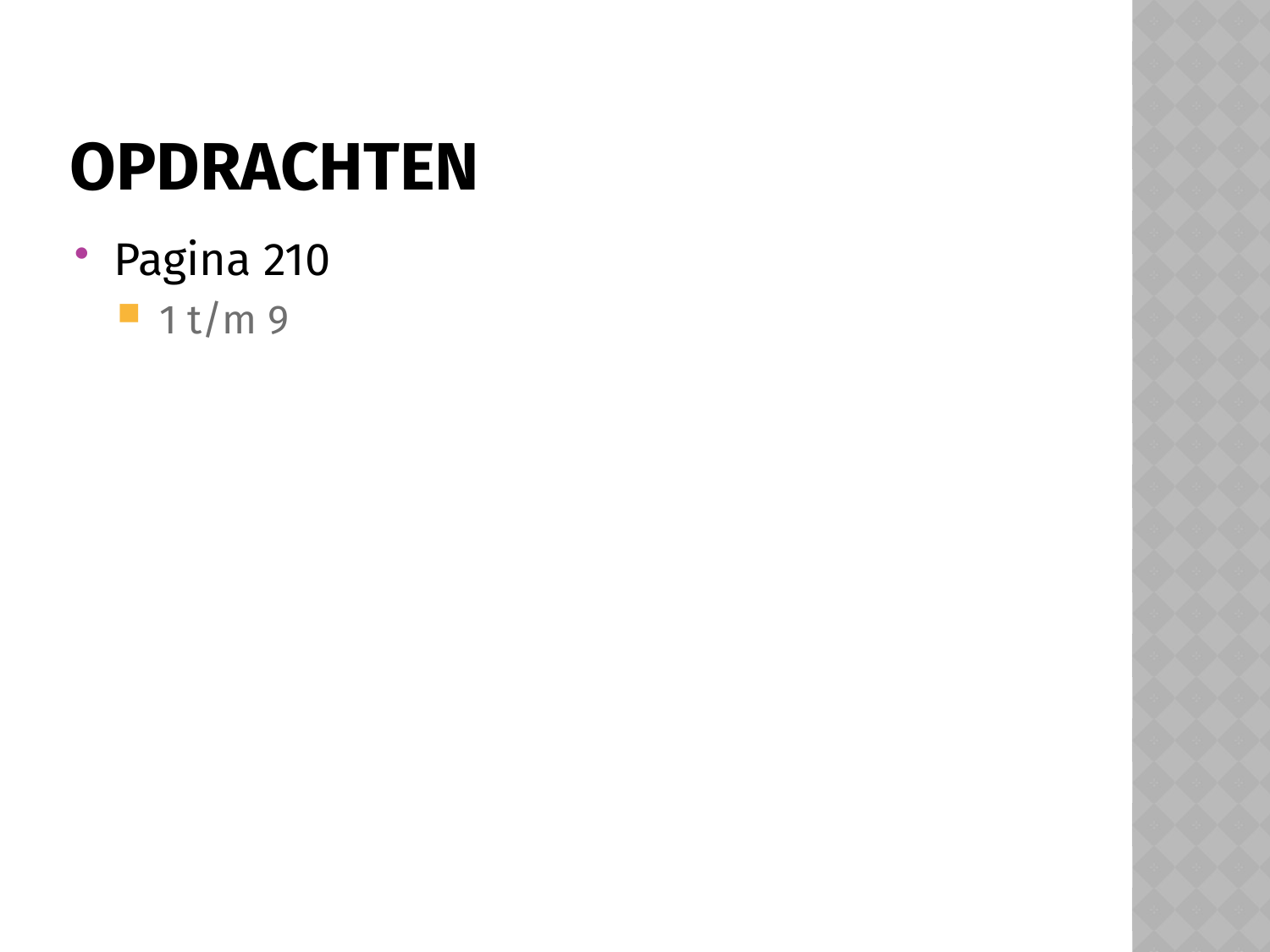

# opdrachten
Pagina 210
 1 t/m 9